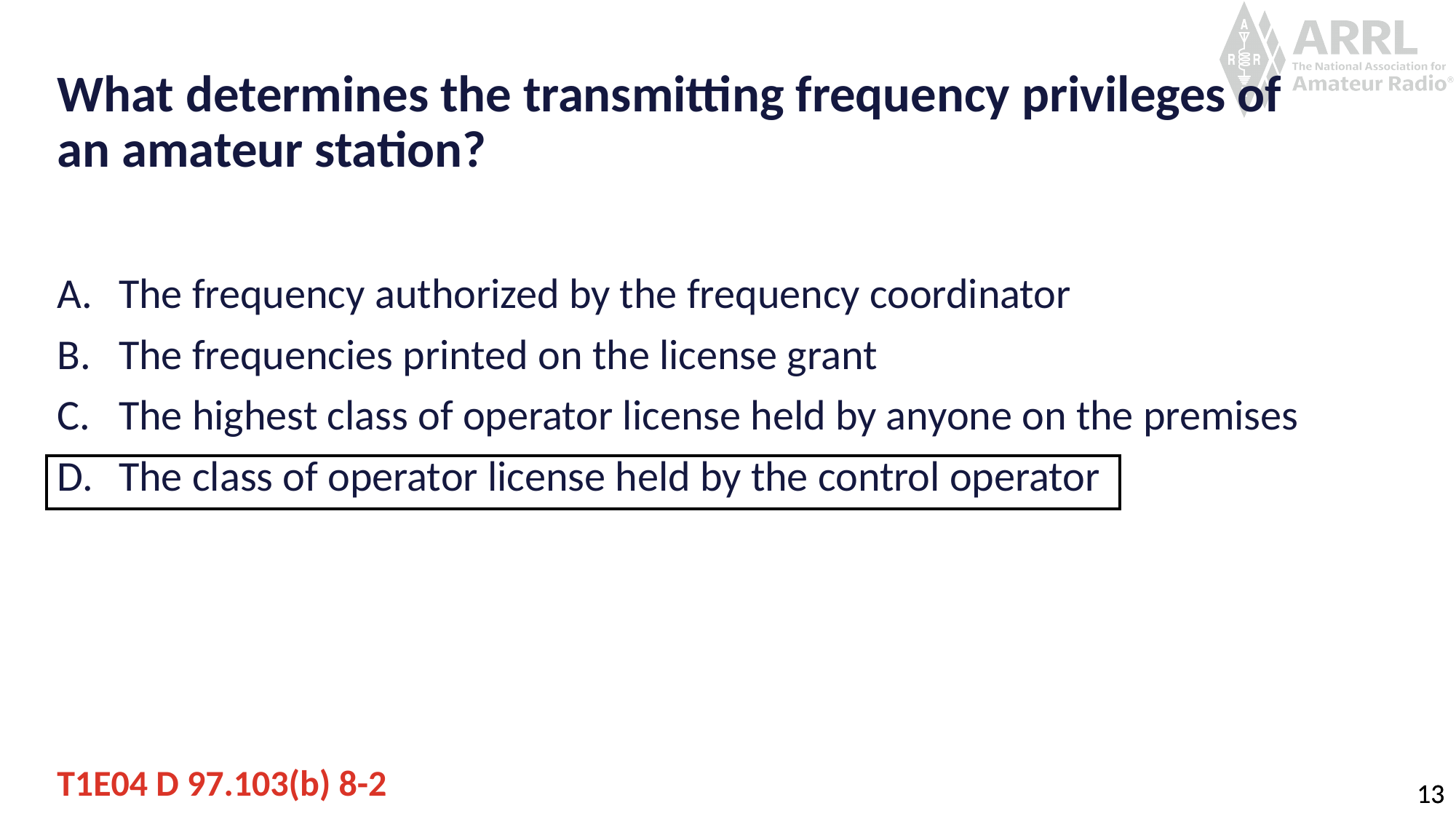

# What determines the transmitting frequency privileges of an amateur station?
The frequency authorized by the frequency coordinator
The frequencies printed on the license grant
The highest class of operator license held by anyone on the premises
The class of operator license held by the control operator

T1E04 D 97.103(b) 8-2